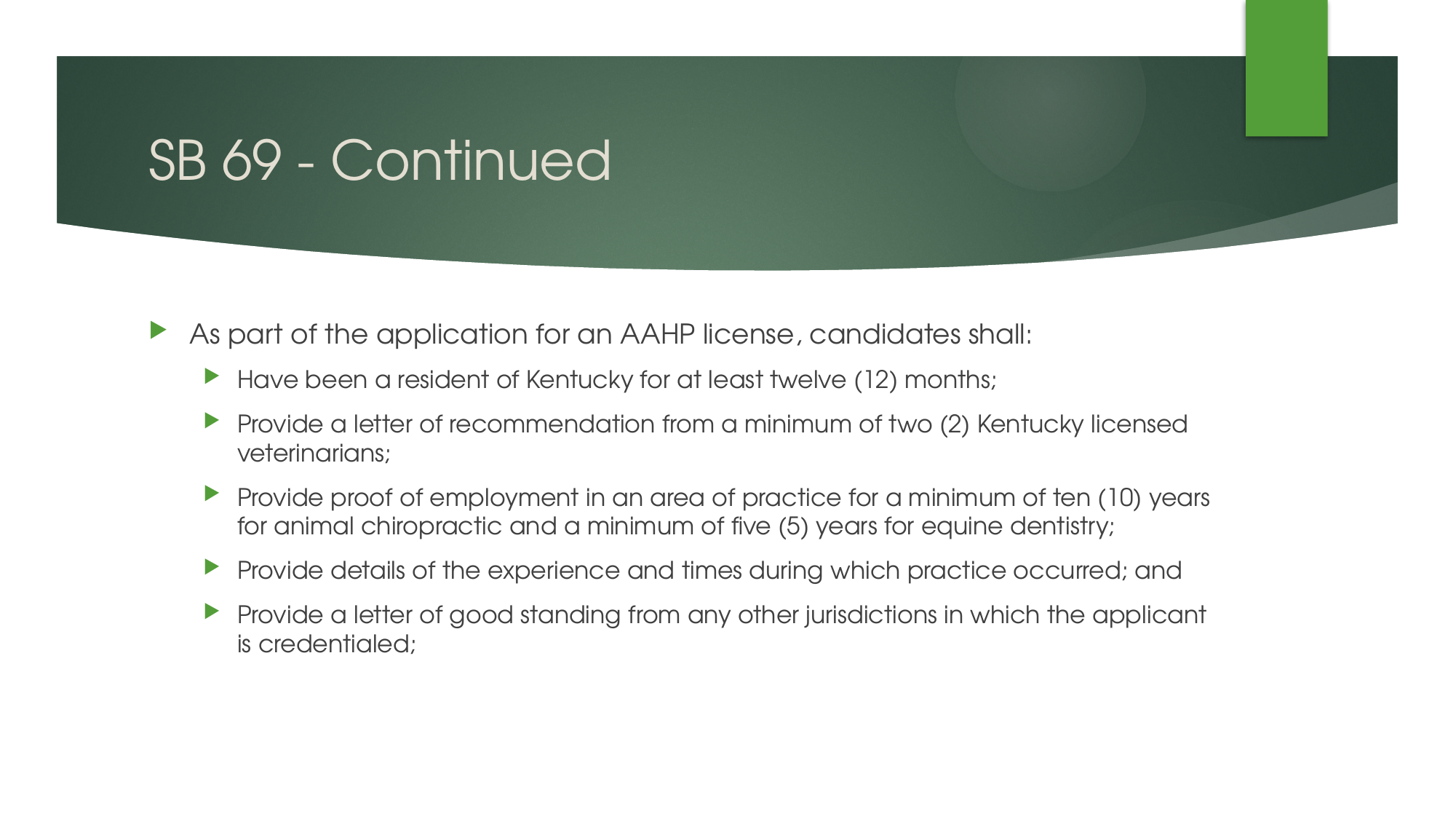

# SB 69 - Continued
As part of the application for an AAHP license, candidates shall:
Have been a resident of Kentucky for at least twelve (12) months;
Provide a letter of recommendation from a minimum of two (2) Kentucky licensed veterinarians;
Provide proof of employment in an area of practice for a minimum of ten (10) years for animal chiropractic and a minimum of five (5) years for equine dentistry;
Provide details of the experience and times during which practice occurred; and
Provide a letter of good standing from any other jurisdictions in which the applicant is credentialed;